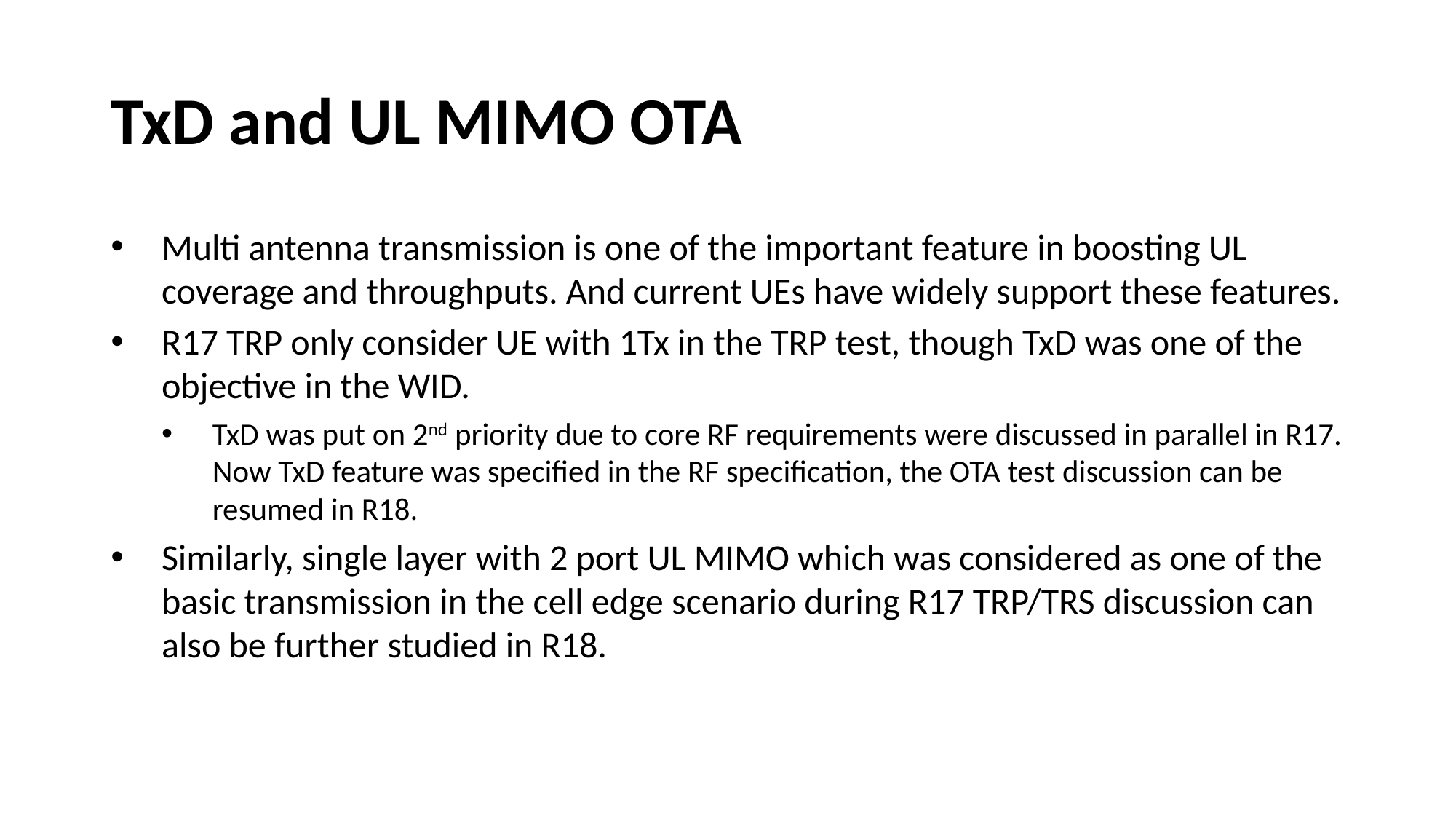

# TxD and UL MIMO OTA
Multi antenna transmission is one of the important feature in boosting UL coverage and throughputs. And current UEs have widely support these features.
R17 TRP only consider UE with 1Tx in the TRP test, though TxD was one of the objective in the WID.
TxD was put on 2nd priority due to core RF requirements were discussed in parallel in R17. Now TxD feature was specified in the RF specification, the OTA test discussion can be resumed in R18.
Similarly, single layer with 2 port UL MIMO which was considered as one of the basic transmission in the cell edge scenario during R17 TRP/TRS discussion can also be further studied in R18.